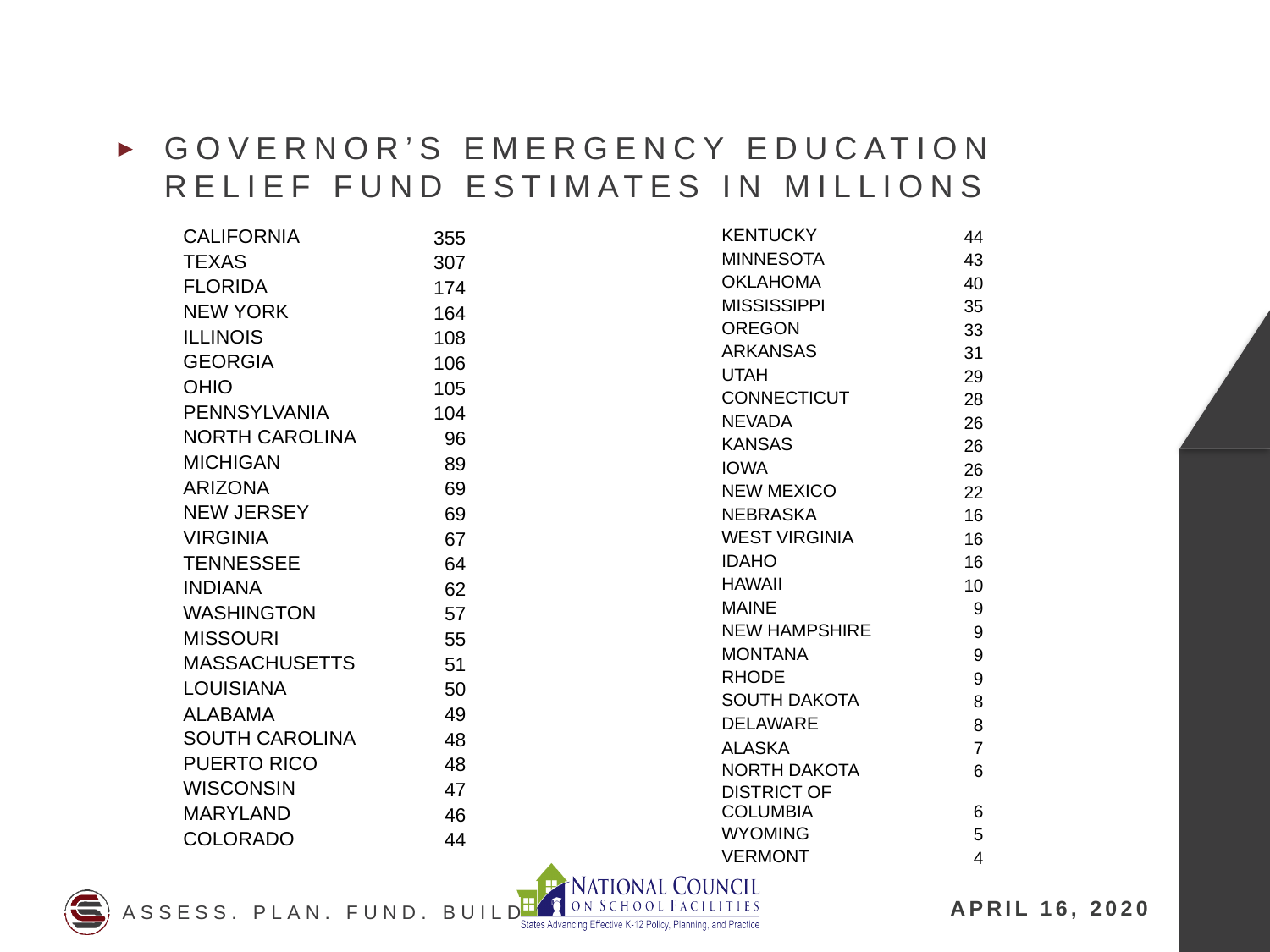

Governor’s emergency education relief fund estimates in millions

| CALIFORNIA | 355 |
| --- | --- |
| TEXAS | 307 |
| FLORIDA | 174 |
| NEW YORK | 164 |
| ILLINOIS | 108 |
| GEORGIA | 106 |
| OHIO | 105 |
| PENNSYLVANIA | 104 |
| NORTH CAROLINA | 96 |
| MICHIGAN | 89 |
| ARIZONA | 69 |
| NEW JERSEY | 69 |
| VIRGINIA | 67 |
| TENNESSEE | 64 |
| INDIANA | 62 |
| WASHINGTON | 57 |
| MISSOURI | 55 |
| MASSACHUSETTS | 51 |
| LOUISIANA | 50 |
| ALABAMA | 49 |
| SOUTH CAROLINA | 48 |
| PUERTO RICO | 48 |
| WISCONSIN | 47 |
| MARYLAND | 46 |
| COLORADO | 44 |
| KENTUCKY | 44 |
| --- | --- |
| MINNESOTA | 43 |
| OKLAHOMA | 40 |
| MISSISSIPPI | 35 |
| OREGON | 33 |
| ARKANSAS | 31 |
| UTAH | 29 |
| CONNECTICUT | 28 |
| NEVADA | 26 |
| KANSAS | 26 |
| IOWA | 26 |
| NEW MEXICO | 22 |
| NEBRASKA | 16 |
| WEST VIRGINIA | 16 |
| IDAHO | 16 |
| HAWAII | 10 |
| MAINE | 9 |
| NEW HAMPSHIRE | 9 |
| MONTANA | 9 |
| RHODE | 9 |
| SOUTH DAKOTA | 8 |
| DELAWARE | 8 |
| ALASKA | 7 |
| NORTH DAKOTA | 6 |
| DISTRICT OF COLUMBIA | 6 |
| WYOMING | 5 |
| VERMONT | 4 |
April 16, 2020